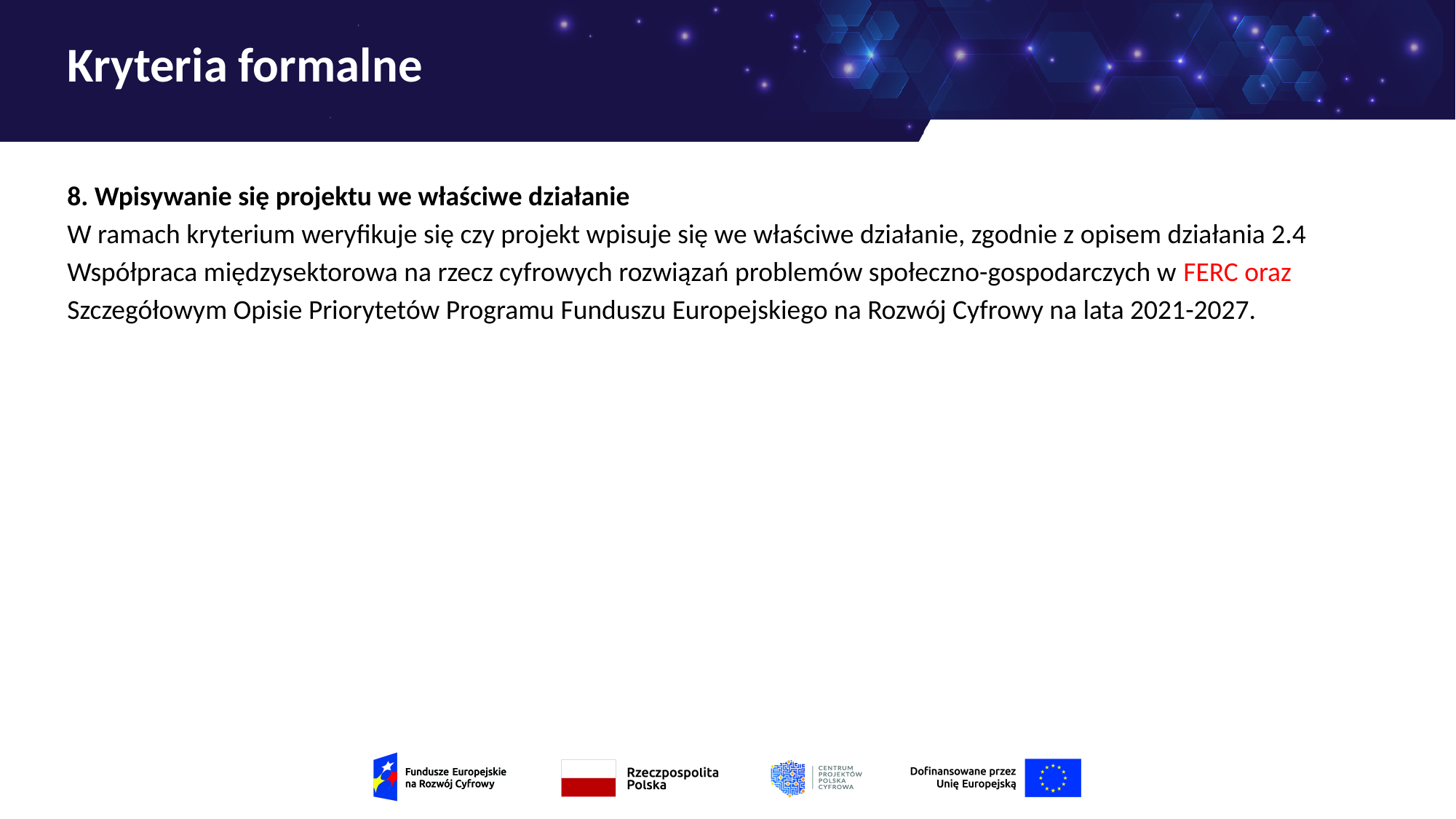

# Kryteria formalne
8. Wpisywanie się projektu we właściwe działanie
W ramach kryterium weryfikuje się czy projekt wpisuje się we właściwe działanie, zgodnie z opisem działania 2.4 Współpraca międzysektorowa na rzecz cyfrowych rozwiązań problemów społeczno-gospodarczych w FERC oraz  Szczegółowym Opisie Priorytetów Programu Funduszu Europejskiego na Rozwój Cyfrowy na lata 2021-2027.